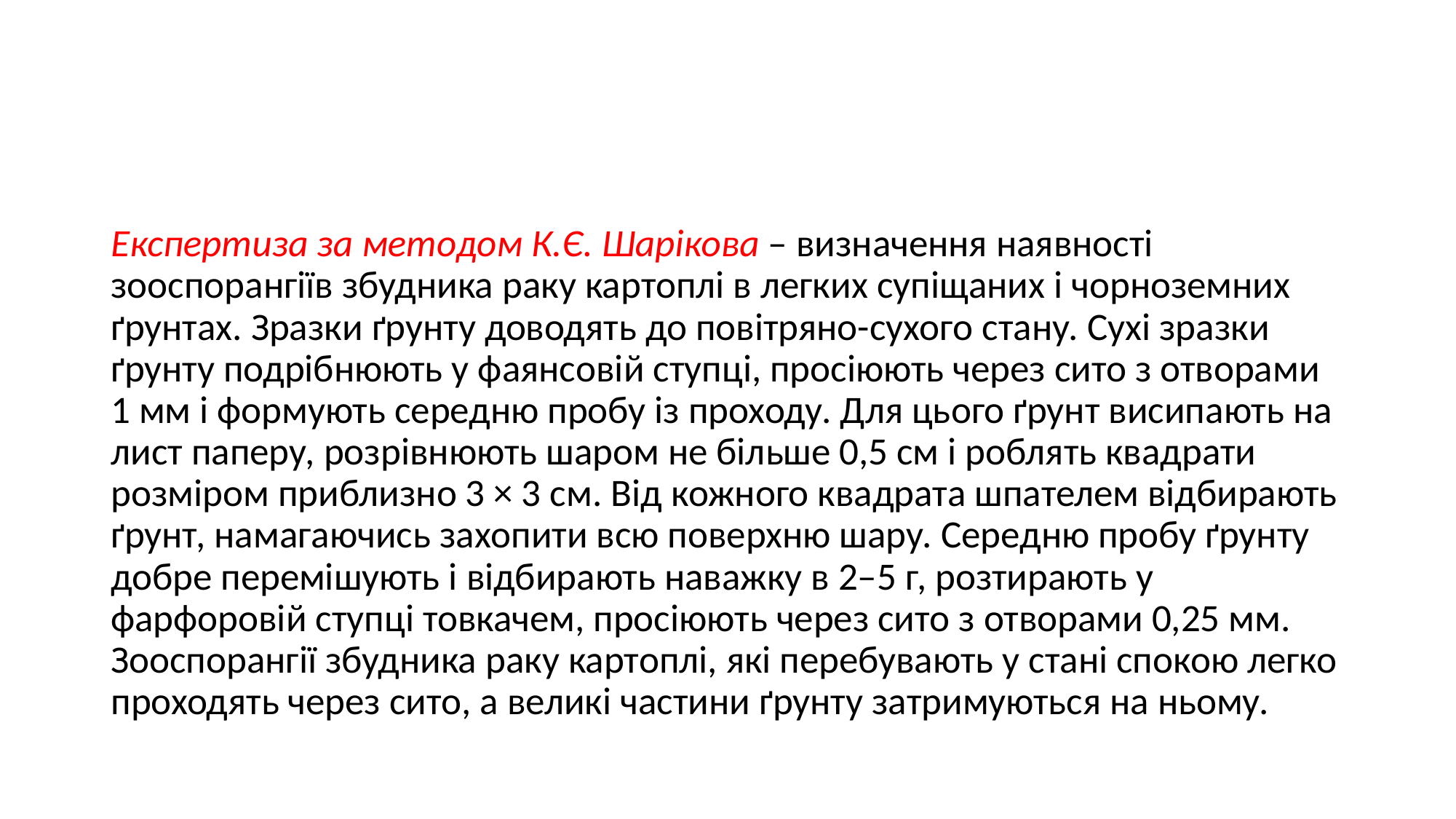

#
Експертиза за методом К.Є. Шарікова – визначення наявності зооспорангіїв збудника раку картоплі в легких супіщаних і чорноземних ґрунтах. Зразки ґрунту доводять до повітряно-сухого стану. Сухі зразки ґрунту подрібнюють у фаянсовій ступці, просіюють через сито з отворами 1 мм і формують середню пробу із проходу. Для цього ґрунт висипають на лист паперу, розрівнюють шаром не більше 0,5 см і роблять квадрати розміром приблизно 3 × 3 см. Від кожного квадрата шпателем відбирають ґрунт, намагаючись захопити всю поверхню шару. Середню пробу ґрунту добре перемішують і відбирають наважку в 2–5 г, розтирають у фарфоровій ступці товкачем, просіюють через сито з отворами 0,25 мм. Зооспорангії збудника раку картоплі, які перебувають у стані спокою легко проходять через сито, а великі частини ґрунту затримуються на ньому.